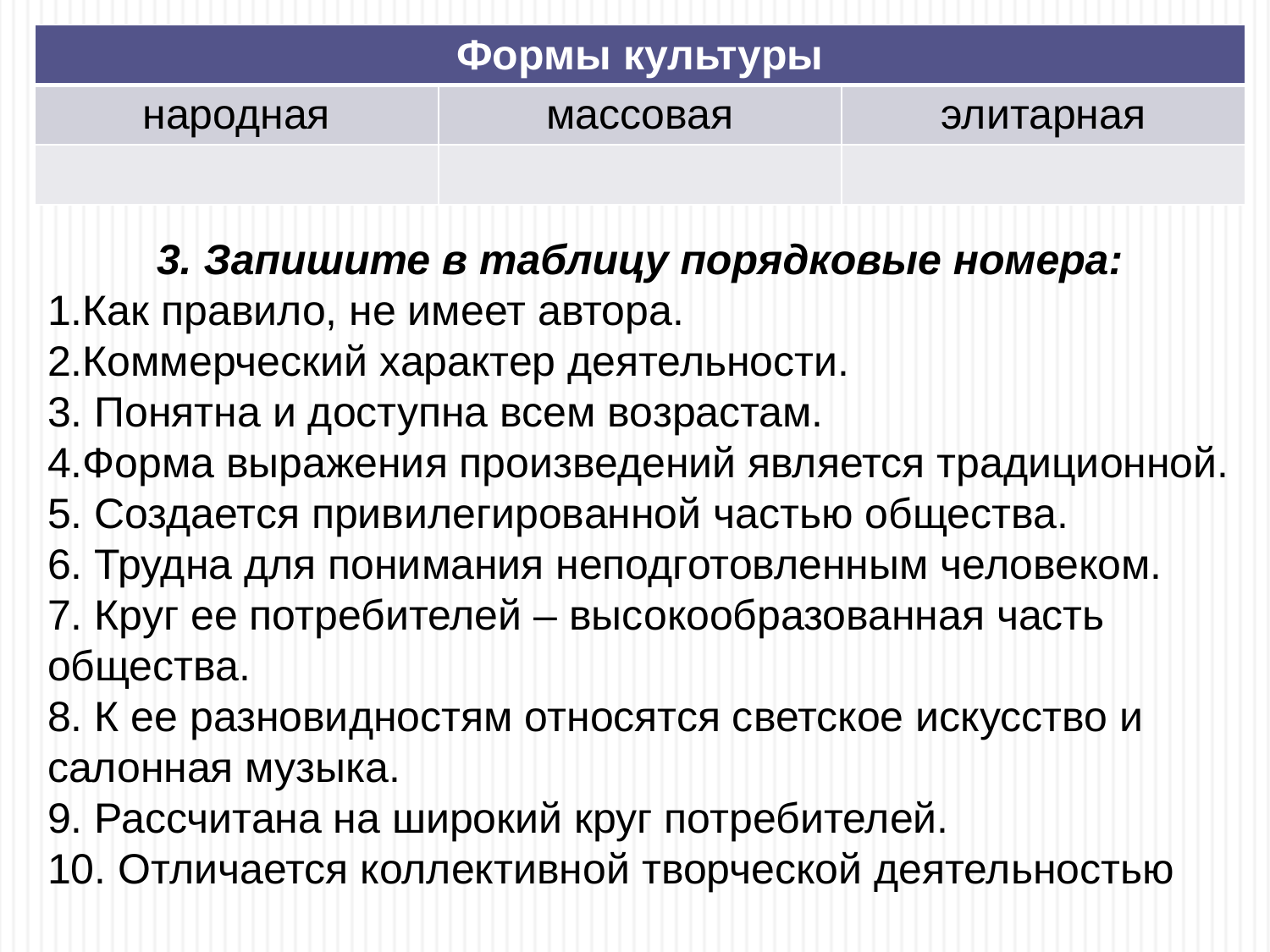

| Формы культуры |  |  |
| --- | --- | --- |
| народная | массовая | элитарная |
|  |  |  |
3. Запишите в таблицу порядковые номера:
1.Как правило, не имеет автора.
2.Коммерческий характер деятельности.
3. Понятна и доступна всем возрастам.
4.Форма выражения произведений является традиционной.
5. Создается привилегированной частью общества.
6. Трудна для понимания неподготовленным человеком.
7. Круг ее потребителей – высокообразованная часть общества.
8. К ее разновидностям относятся светское искусство и салонная музыка.
9. Рассчитана на широкий круг потребителей.
10. Отличается коллективной творческой деятельностью